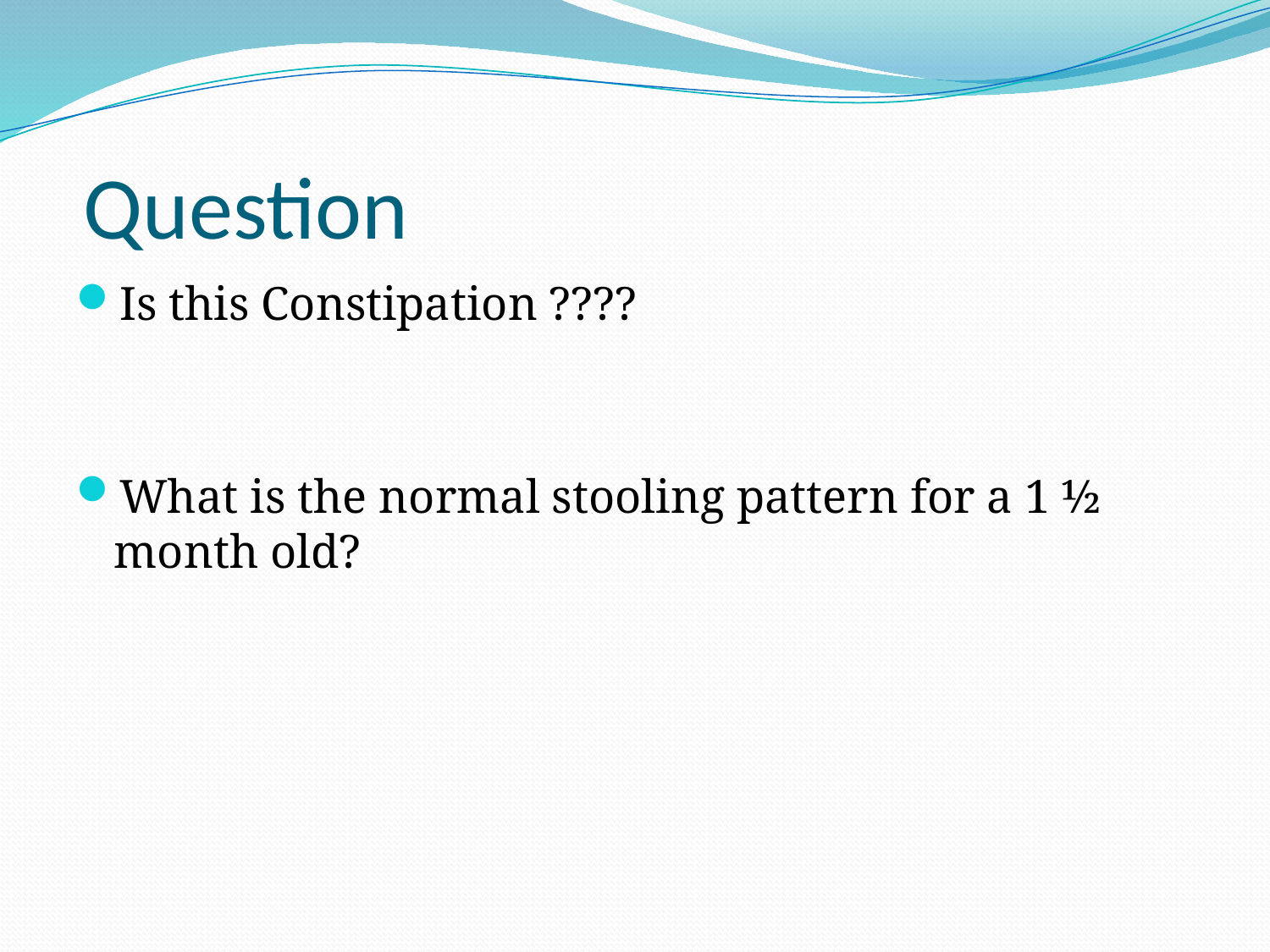

# Question
Is this Constipation ????

What is the normal stooling pattern for a 1 ½ month old?